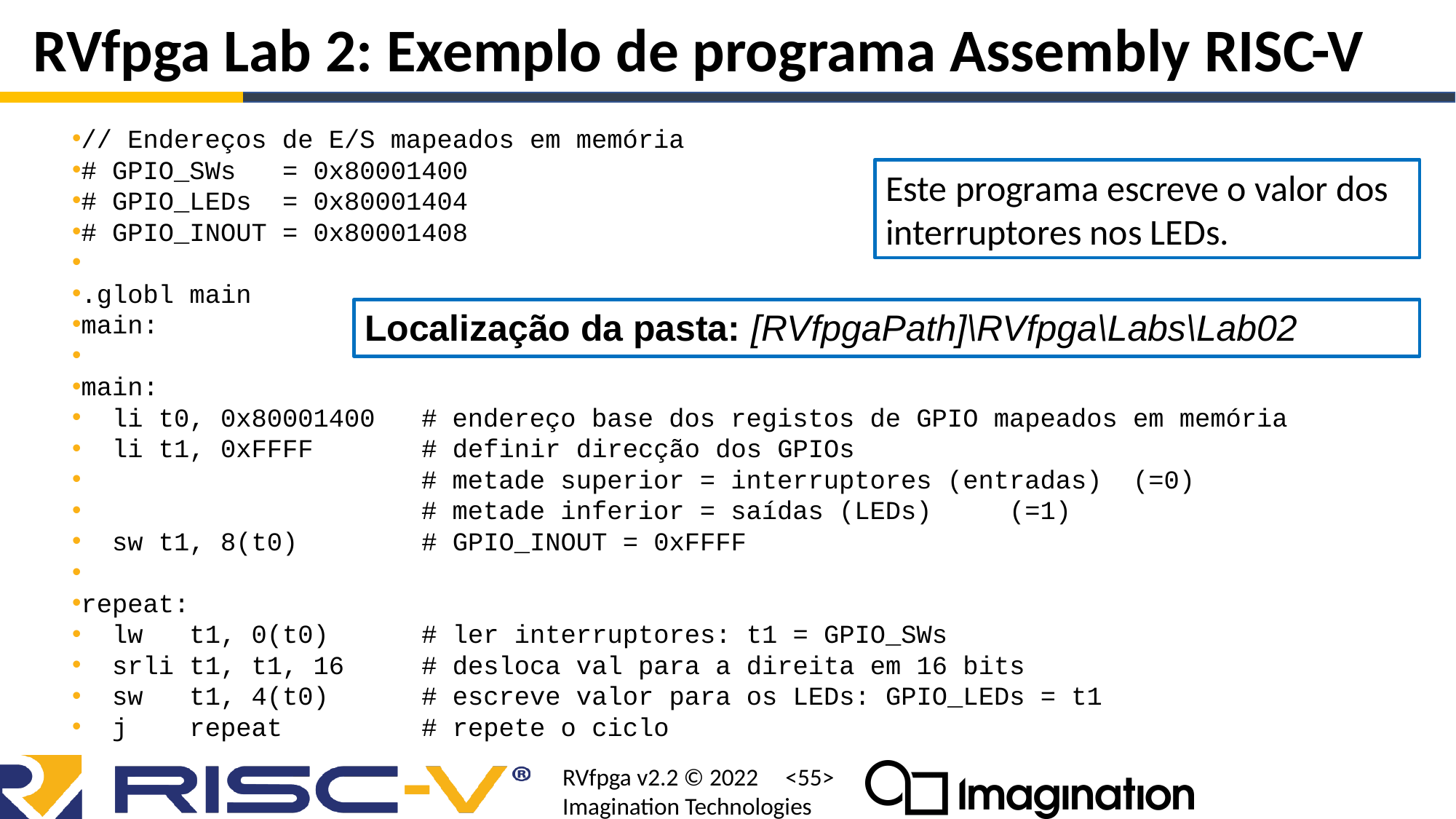

# RVfpga Lab 2: Exemplo de programa Assembly RISC-V
// Endereços de E/S mapeados em memória
# GPIO_SWs   = 0x80001400
# GPIO_LEDs  = 0x80001404
# GPIO_INOUT = 0x80001408

.globl main
main:

main:
  li t0, 0x80001400   # endereço base dos registos de GPIO mapeados em memória
  li t1, 0xFFFF       # definir direcção dos GPIOs
                      # metade superior = interruptores (entradas)  (=0)
                      # metade inferior = saídas (LEDs)     (=1)
  sw t1, 8(t0)        # GPIO_INOUT = 0xFFFF

repeat:
  lw   t1, 0(t0)      # ler interruptores: t1 = GPIO_SWs
  srli t1, t1, 16     # desloca val para a direita em 16 bits
  sw   t1, 4(t0)      # escreve valor para os LEDs: GPIO_LEDs = t1
  j    repeat         # repete o ciclo
Este programa escreve o valor dos interruptores nos LEDs.
Localização da pasta: [RVfpgaPath]\RVfpga\Labs\Lab02